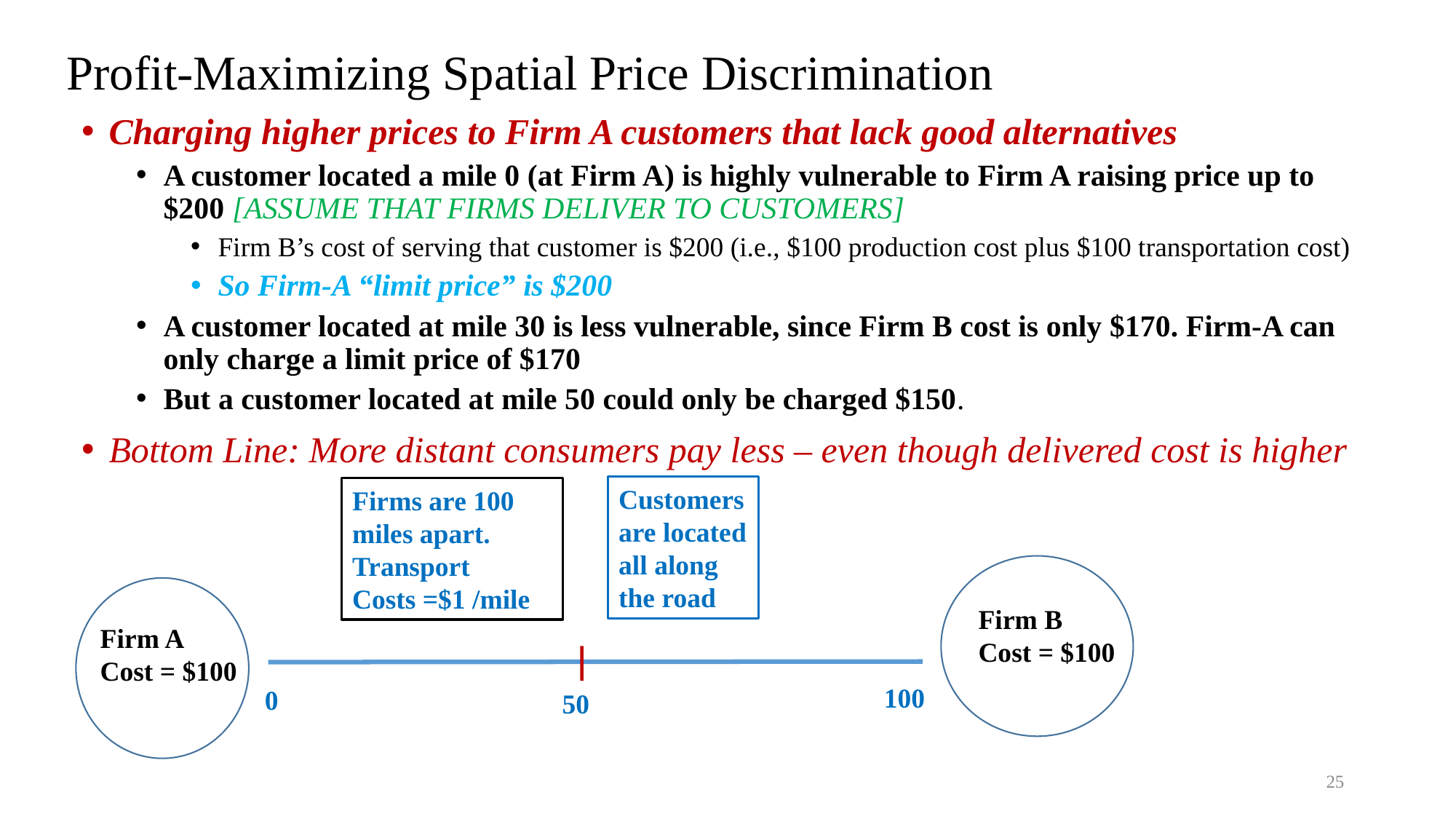

# Profit-Maximizing Spatial Price Discrimination
Charging higher prices to Firm A customers that lack good alternatives
A customer located a mile 0 (at Firm A) is highly vulnerable to Firm A raising price up to $200 [ASSUME THAT FIRMS DELIVER TO CUSTOMERS]
Firm B’s cost of serving that customer is $200 (i.e., $100 production cost plus $100 transportation cost)
So Firm-A “limit price” is $200
A customer located at mile 30 is less vulnerable, since Firm B cost is only $170. Firm-A can only charge a limit price of $170
But a customer located at mile 50 could only be charged $150.
Bottom Line: More distant consumers pay less – even though delivered cost is higher

Customers are located all along the road
Firms are 100 miles apart. Transport
Costs =$1 /mile

Firm B
Cost = $100
Firm A
Cost = $100
 100
 0
 50
25